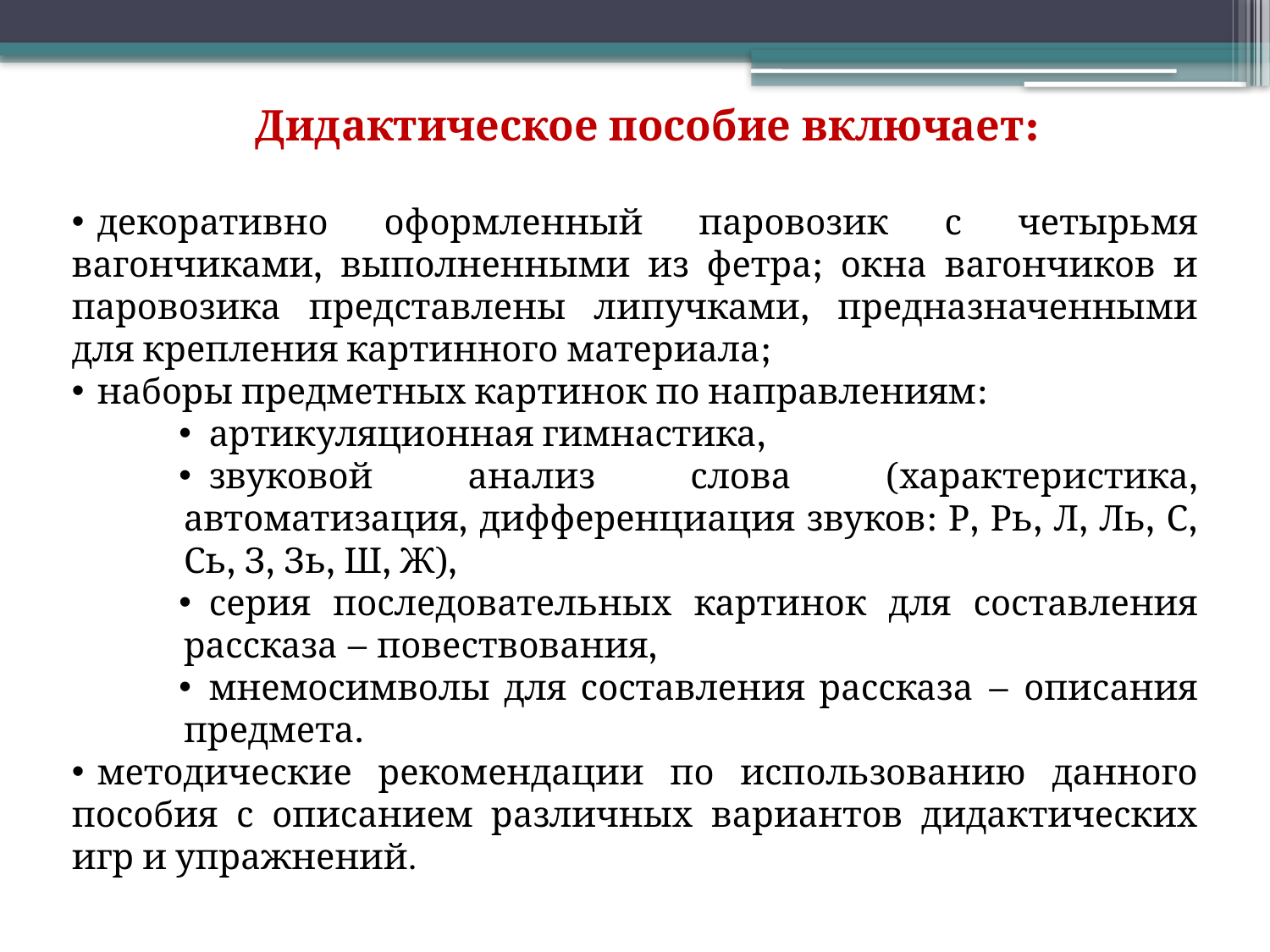

Дидактическое пособие включает:

декоративно оформленный паровозик с четырьмя вагончиками, выполненными из фетра; окна вагончиков и паровозика представлены липучками, предназначенными для крепления картинного материала;
наборы предметных картинок по направлениям:
артикуляционная гимнастика,
звуковой анализ слова (характеристика, автоматизация, дифференциация звуков: Р, Рь, Л, Ль, С, Сь, З, Зь, Ш, Ж),
серия последовательных картинок для составления рассказа – повествования,
мнемосимволы для составления рассказа – описания предмета.
методические рекомендации по использованию данного пособия с описанием различных вариантов дидактических игр и упражнений.